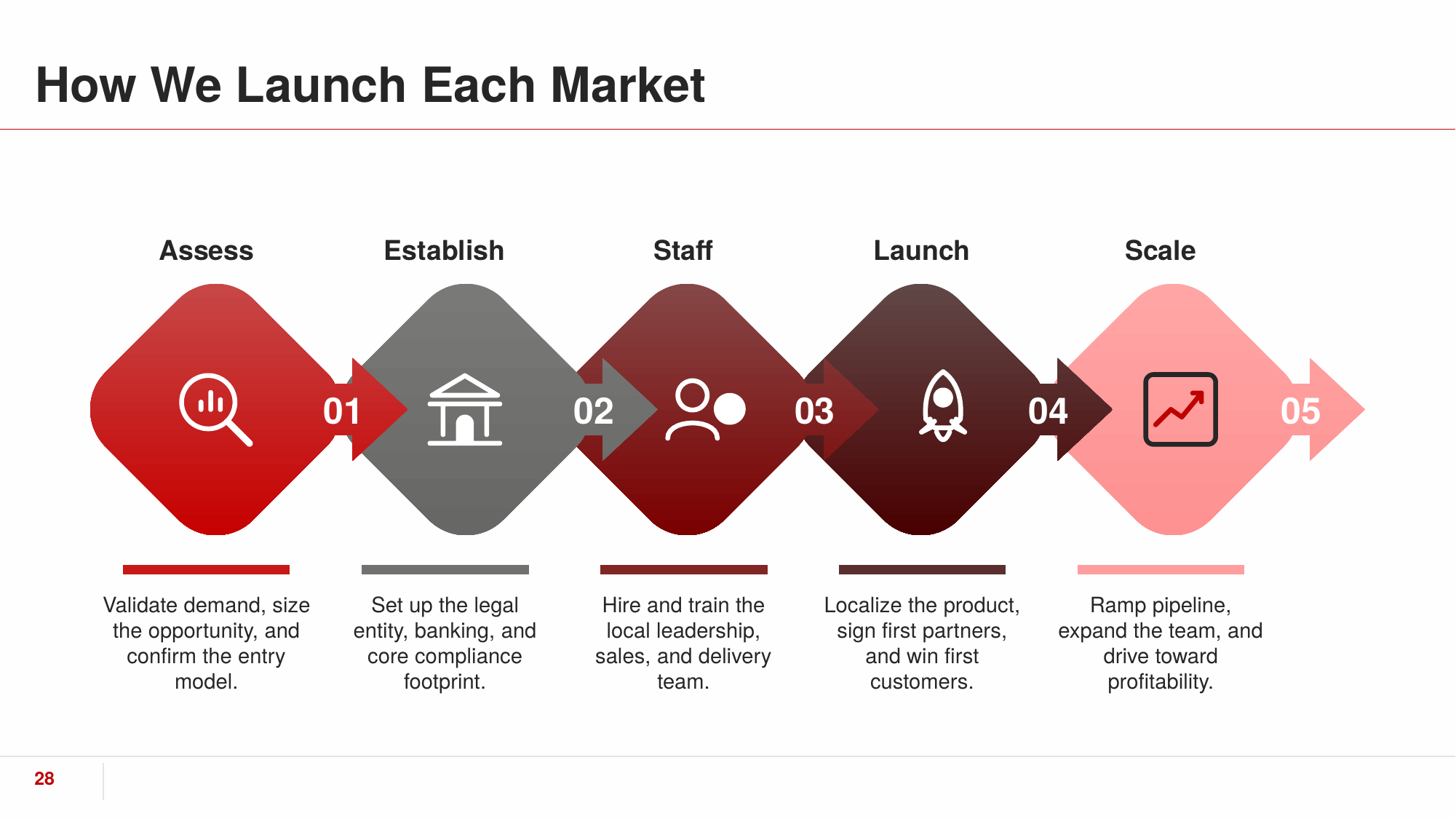

# How We Launch Each Market
Assess
Establish
Staff
Launch
Scale
01
02
03
04
05

Validate demand, size the opportunity, and confirm the entry model.
Set up the legal entity, banking, and core compliance footprint.
Hire and train the local leadership, sales, and delivery team.
Localize the product, sign first partners, and win first customers.
Ramp pipeline, expand the team, and drive toward profitability.
28